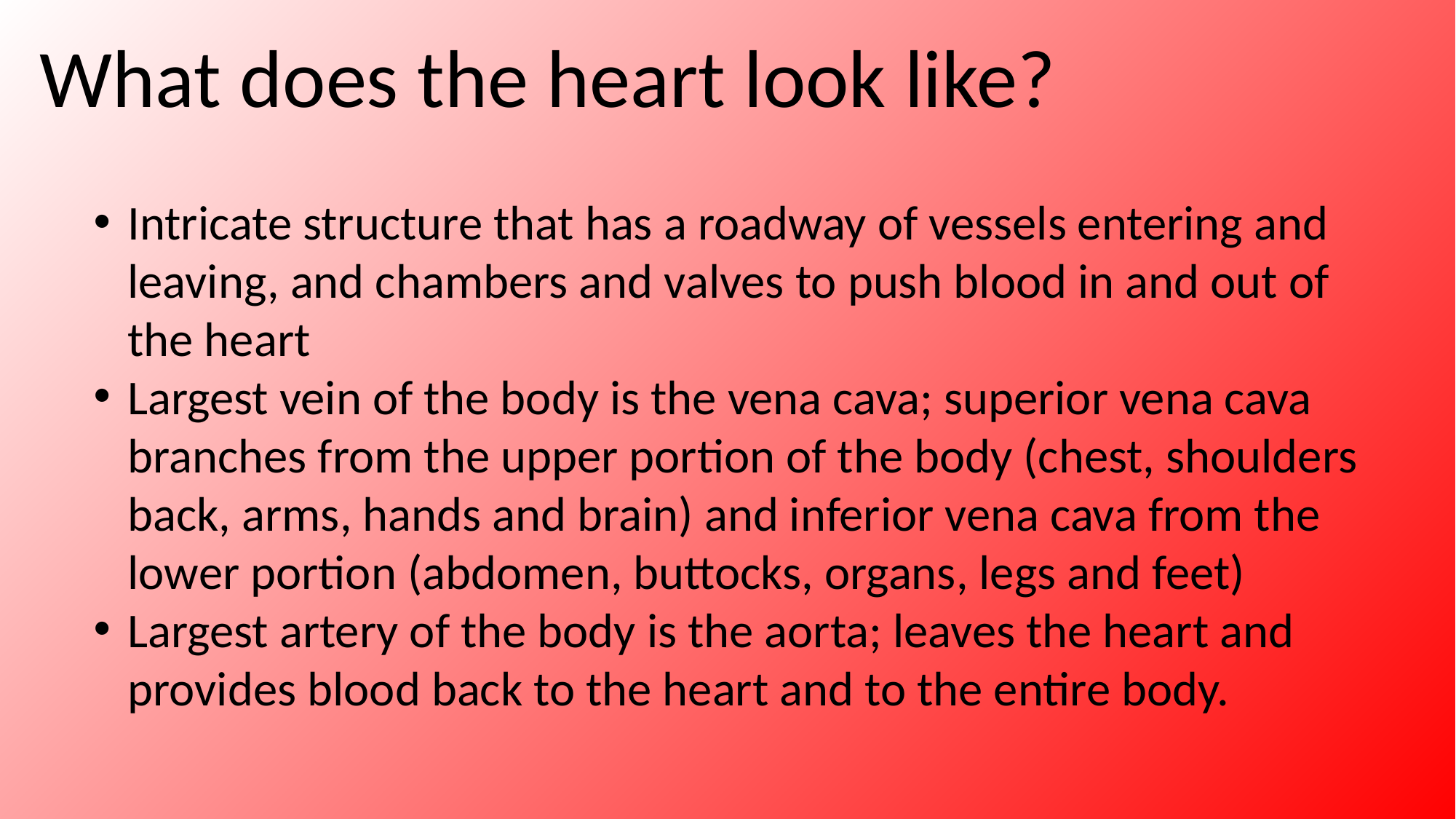

# What does the heart look like?
Intricate structure that has a roadway of vessels entering and leaving, and chambers and valves to push blood in and out of the heart
Largest vein of the body is the vena cava; superior vena cava branches from the upper portion of the body (chest, shoulders back, arms, hands and brain) and inferior vena cava from the lower portion (abdomen, buttocks, organs, legs and feet)
Largest artery of the body is the aorta; leaves the heart and provides blood back to the heart and to the entire body.